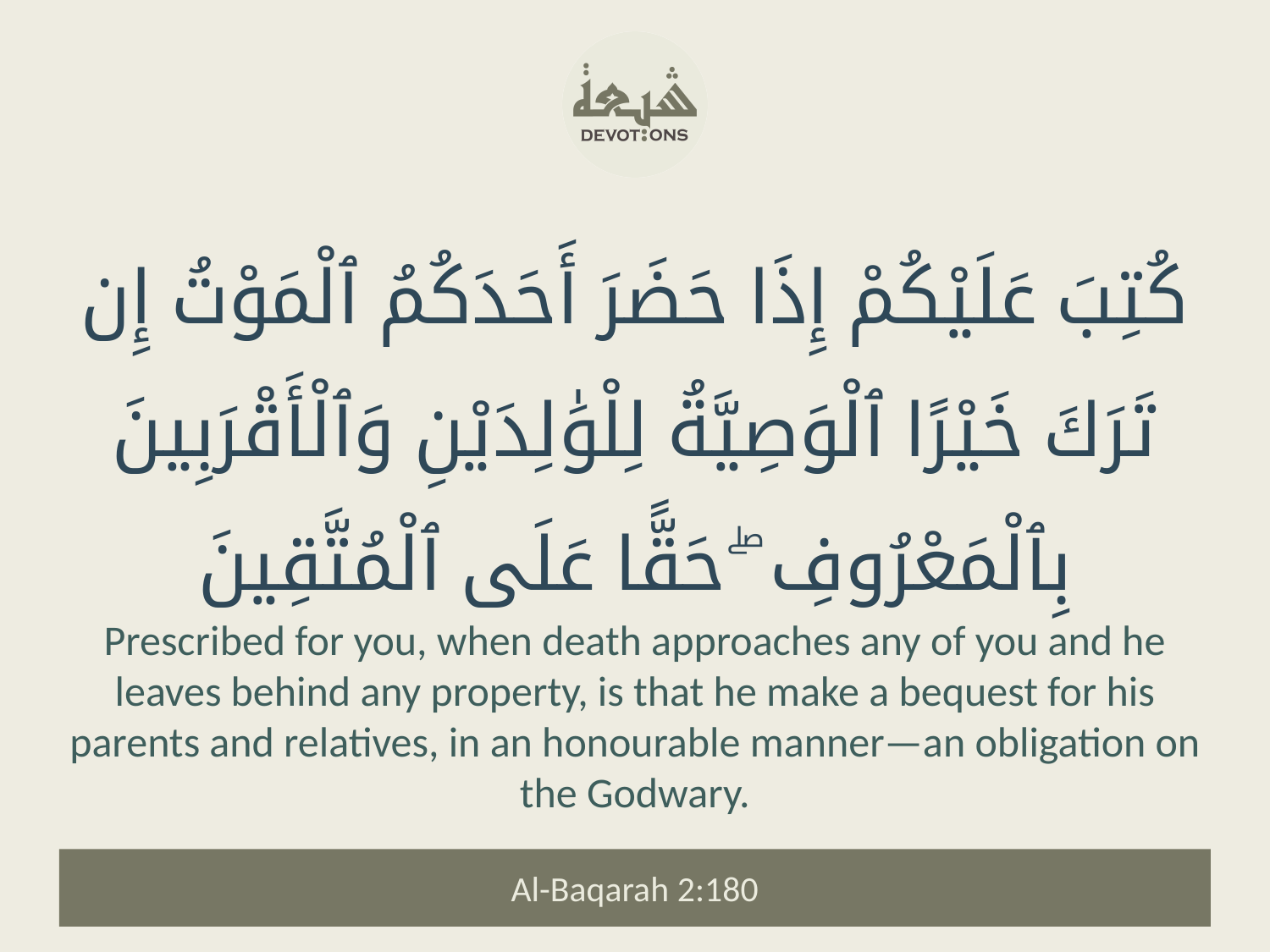

كُتِبَ عَلَيْكُمْ إِذَا حَضَرَ أَحَدَكُمُ ٱلْمَوْتُ إِن تَرَكَ خَيْرًا ٱلْوَصِيَّةُ لِلْوَٰلِدَيْنِ وَٱلْأَقْرَبِينَ بِٱلْمَعْرُوفِ ۖ حَقًّا عَلَى ٱلْمُتَّقِينَ
Prescribed for you, when death approaches any of you and he leaves behind any property, is that he make a bequest for his parents and relatives, in an honourable manner—an obligation on the Godwary.
Al-Baqarah 2:180